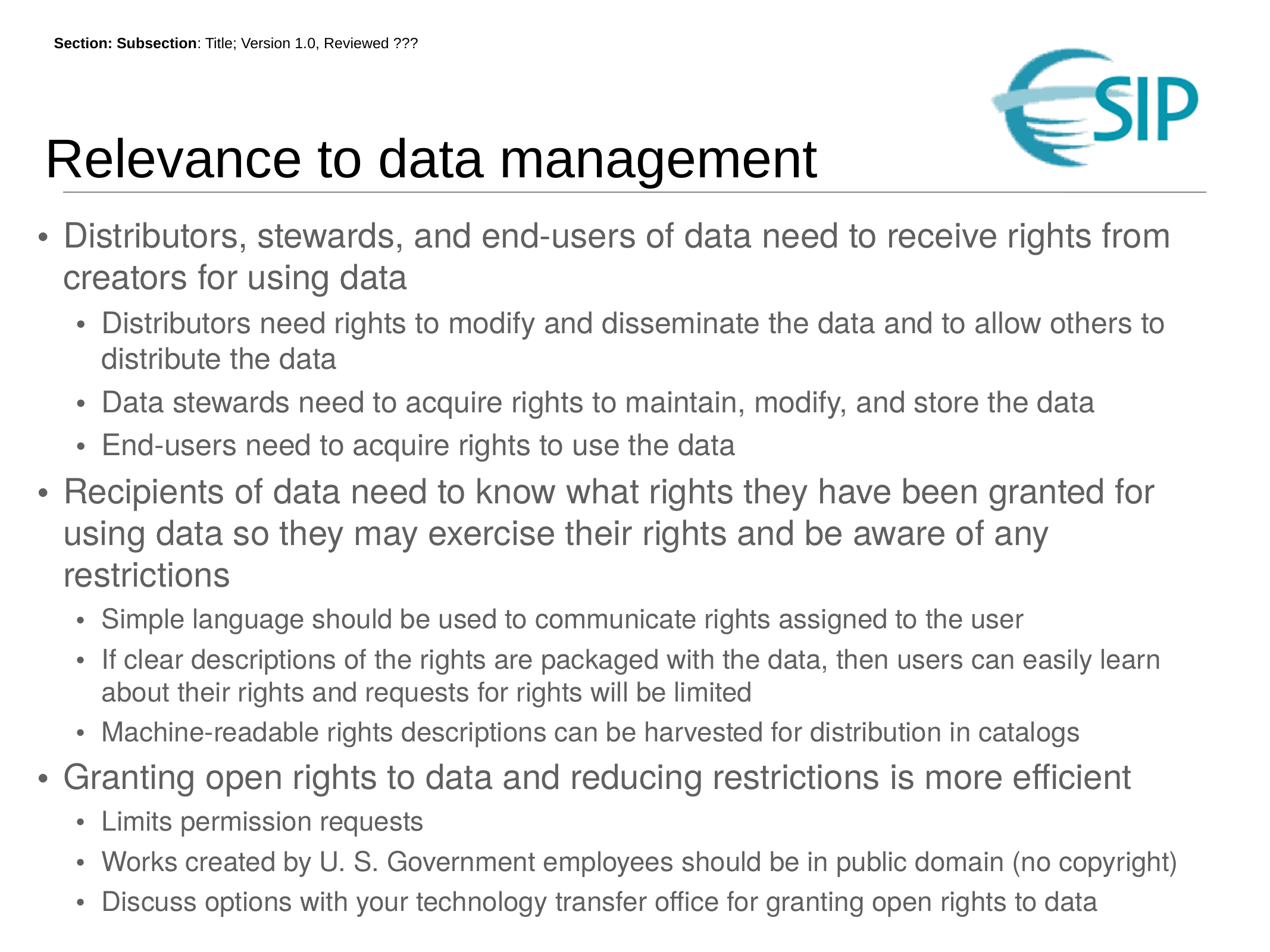

# Relevance to data management
Distributors, stewards, and end-users of data need to receive rights from creators for using data
Distributors need rights to modify and disseminate the data and to allow others to distribute the data
Data stewards need to acquire rights to maintain, modify, and store the data
End-users need to acquire rights to use the data
Recipients of data need to know what rights they have been granted for using data so they may exercise their rights and be aware of any restrictions
Simple language should be used to communicate rights assigned to the user
If clear descriptions of the rights are packaged with the data, then users can easily learn about their rights and requests for rights will be limited
Machine-readable rights descriptions can be harvested for distribution in catalogs
Granting open rights to data and reducing restrictions is more efficient
Limits permission requests
Works created by U. S. Government employees should be in public domain (no copyright)
Discuss options with your technology transfer office for granting open rights to data